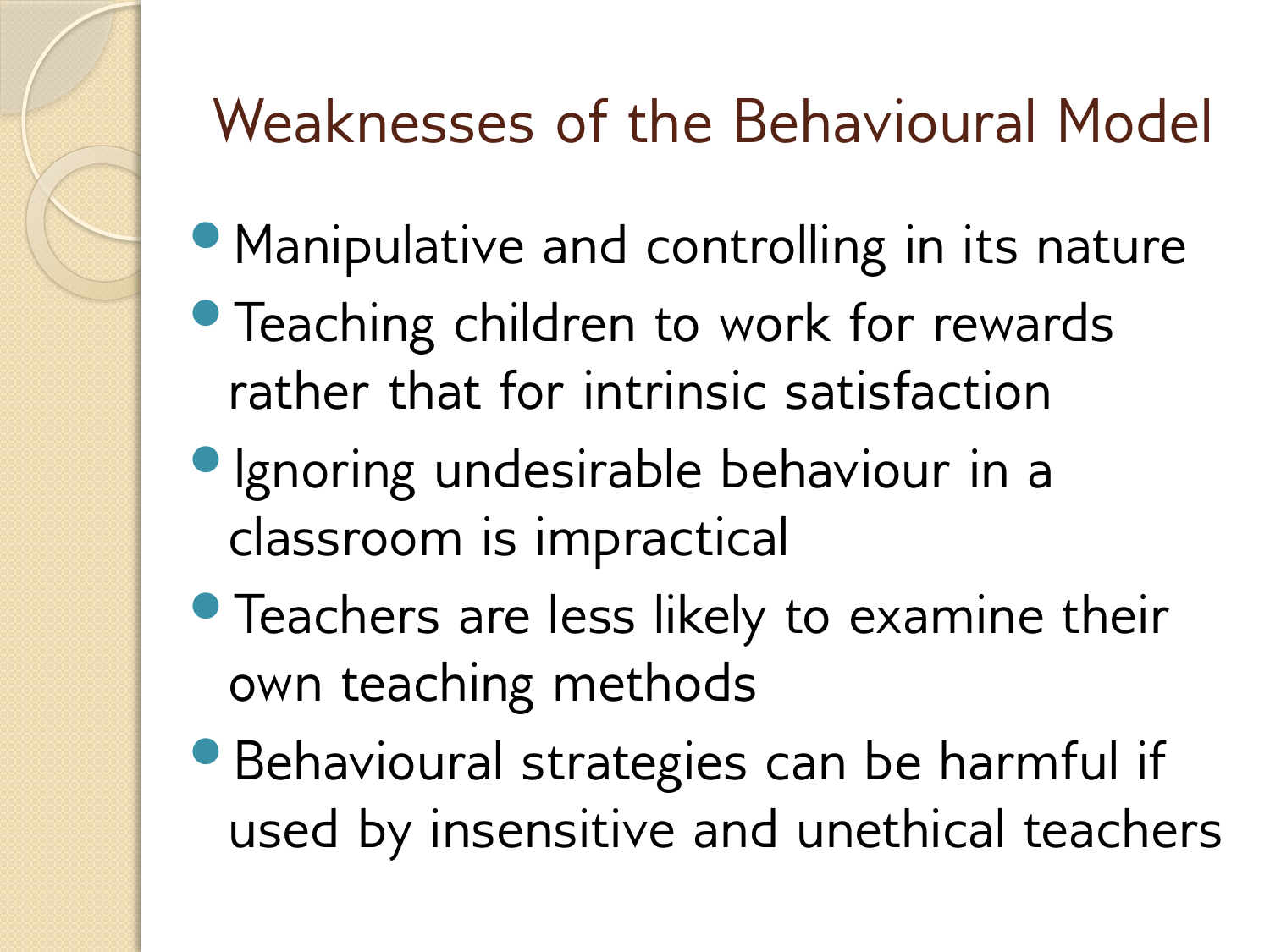

# Weaknesses of the Behavioural Model
Manipulative and controlling in its nature
Teaching children to work for rewards rather that for intrinsic satisfaction
Ignoring undesirable behaviour in a classroom is impractical
Teachers are less likely to examine their own teaching methods
Behavioural strategies can be harmful if used by insensitive and unethical teachers